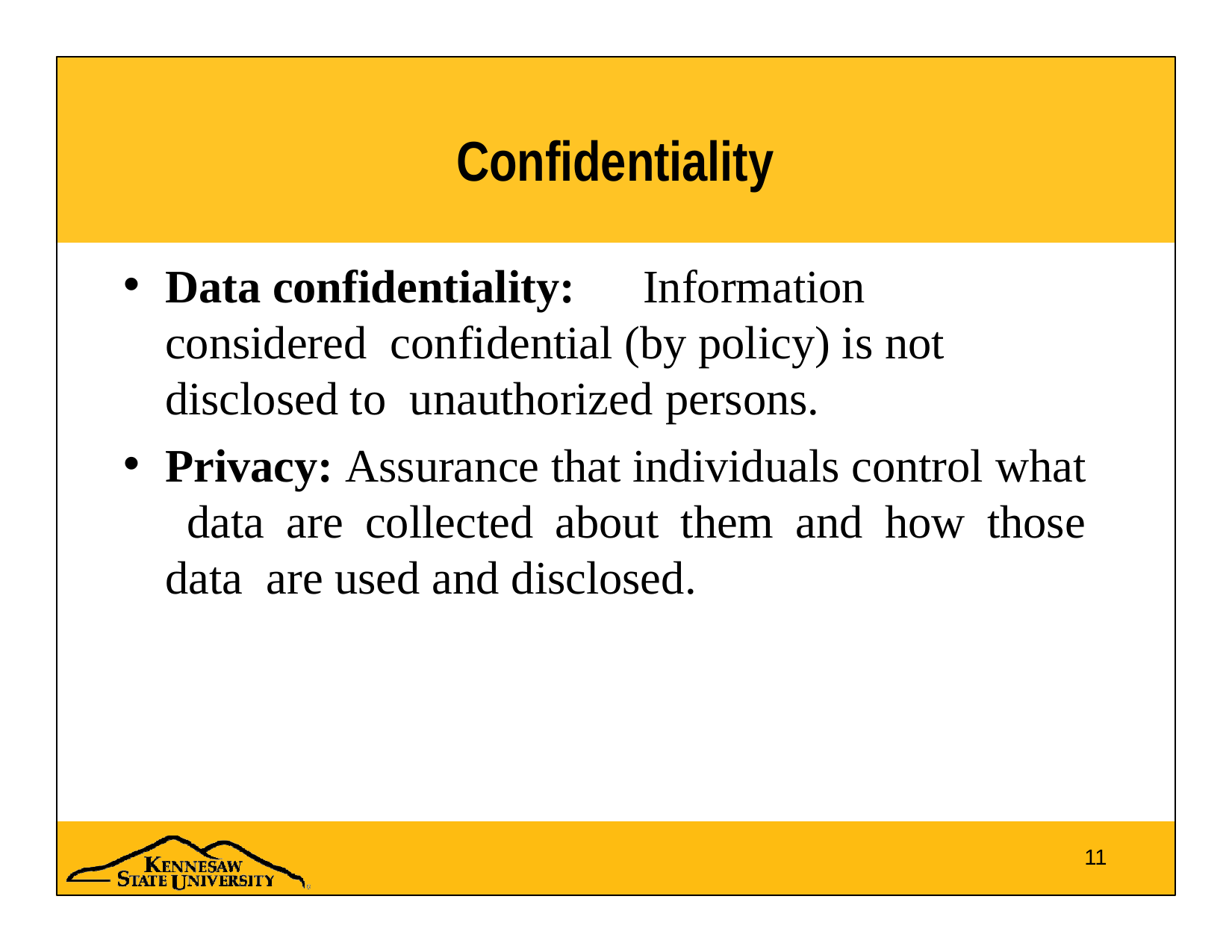

# Confidentiality
Data confidentiality:	Information considered  confidential (by policy) is not disclosed to  unauthorized persons.
Privacy: Assurance that individuals control what  data are collected about them and how those data  are used and disclosed.

11